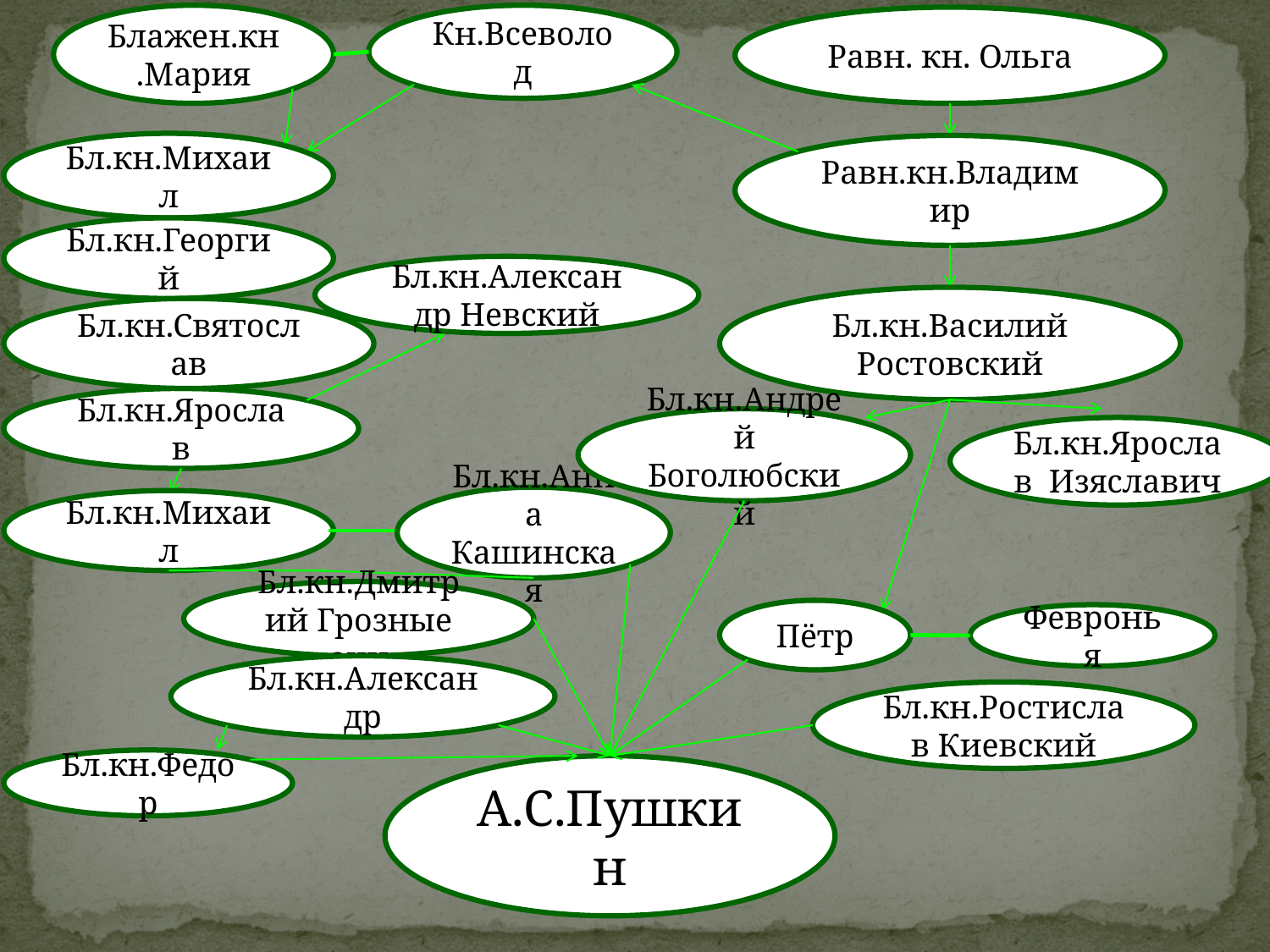

Блажен.кн.Мария
Кн.Всеволод
Равн. кн. Ольга
Бл.кн.Михаил
Равн.кн.Владимир
Бл.кн.Георгий
Бл.кн.Александр Невский
Бл.кн.Василий Ростовский
Бл.кн.Святослав
Бл.кн.Ярослав
Бл.кн.Андрей Боголюбский
Бл.кн.Ярослав  Изяславич
Бл.кн.Анна Кашинская
Бл.кн.Михаил
Бл.кн.Дмитрий Грозные очи
Пётр
Февронья
Бл.кн.Александр
Бл.кн.Ростислав Киевский
Бл.кн.Федор
А.С.Пушкин